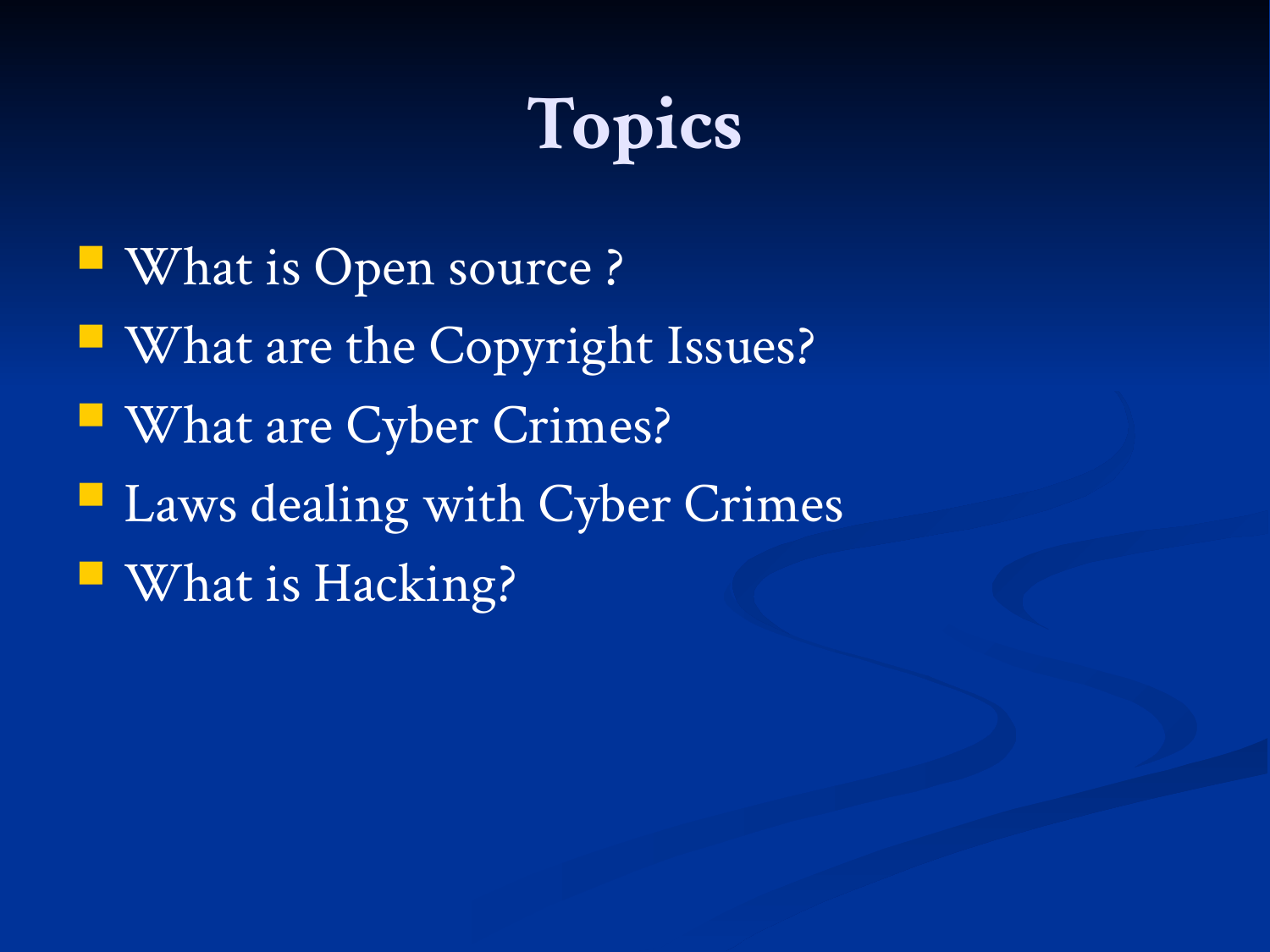

# Topics
What is Open source ?
What are the Copyright Issues?
What are Cyber Crimes?
Laws dealing with Cyber Crimes
What is Hacking?